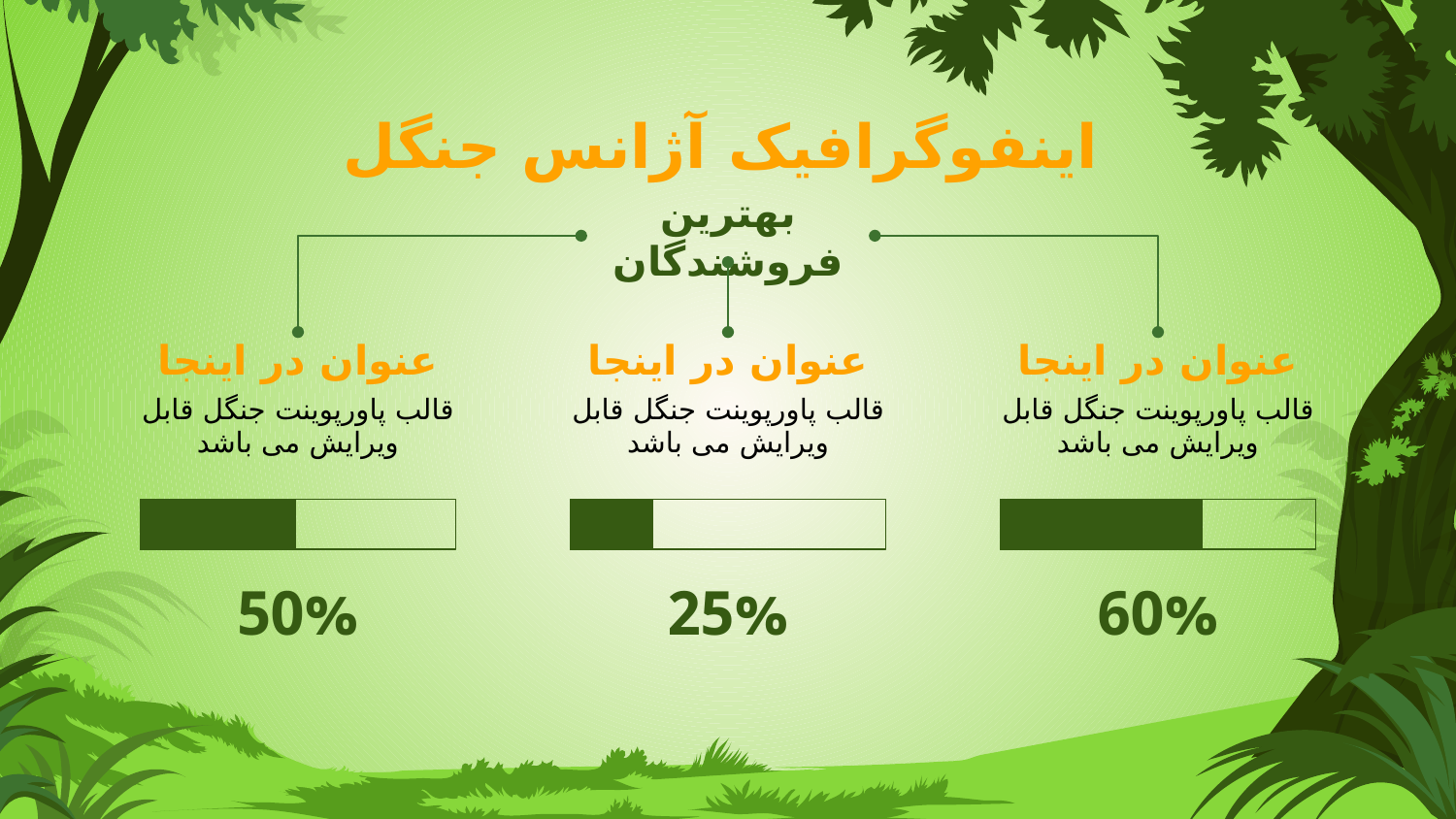

# اینفوگرافیک آژانس جنگل
بهترین فروشندگان
عنوان در اینجا
قالب پاورپوینت جنگل قابل ویرایش می باشد
50%
عنوان در اینجا
قالب پاورپوینت جنگل قابل ویرایش می باشد
25%
عنوان در اینجا
قالب پاورپوینت جنگل قابل ویرایش می باشد
60%